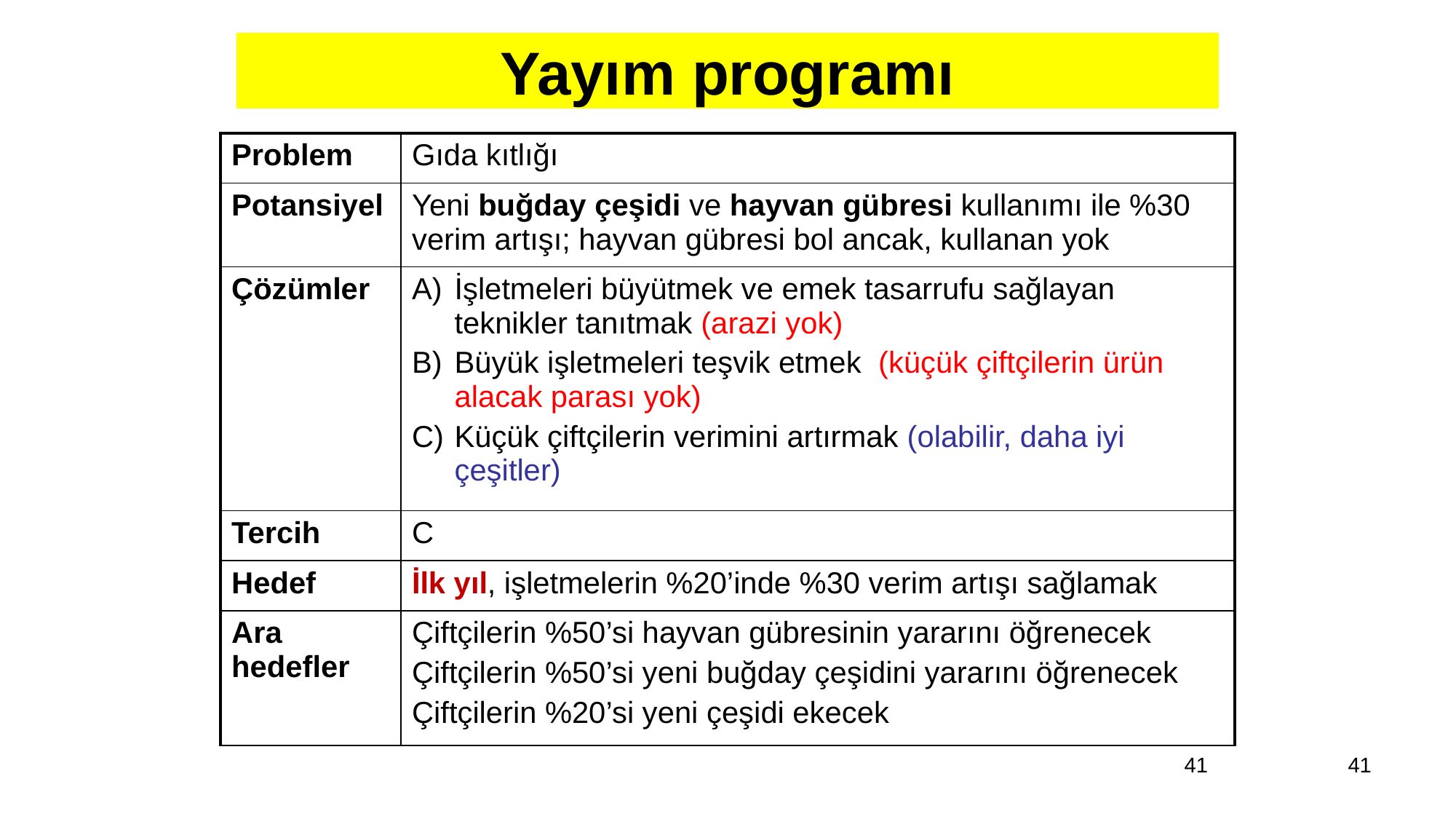

Yayım programı
| Problem | Gıda kıtlığı |
| --- | --- |
| Potansiyel | Yeni buğday çeşidi ve hayvan gübresi kullanımı ile %30 verim artışı; hayvan gübresi bol ancak, kullanan yok |
| Çözümler | İşletmeleri büyütmek ve emek tasarrufu sağlayan teknikler tanıtmak (arazi yok) Büyük işletmeleri teşvik etmek (küçük çiftçilerin ürün alacak parası yok) Küçük çiftçilerin verimini artırmak (olabilir, daha iyi çeşitler) |
| Tercih | C |
| Hedef | İlk yıl, işletmelerin %20’inde %30 verim artışı sağlamak |
| Ara hedefler | Çiftçilerin %50’si hayvan gübresinin yararını öğrenecek Çiftçilerin %50’si yeni buğday çeşidini yararını öğrenecek Çiftçilerin %20’si yeni çeşidi ekecek |
41
41